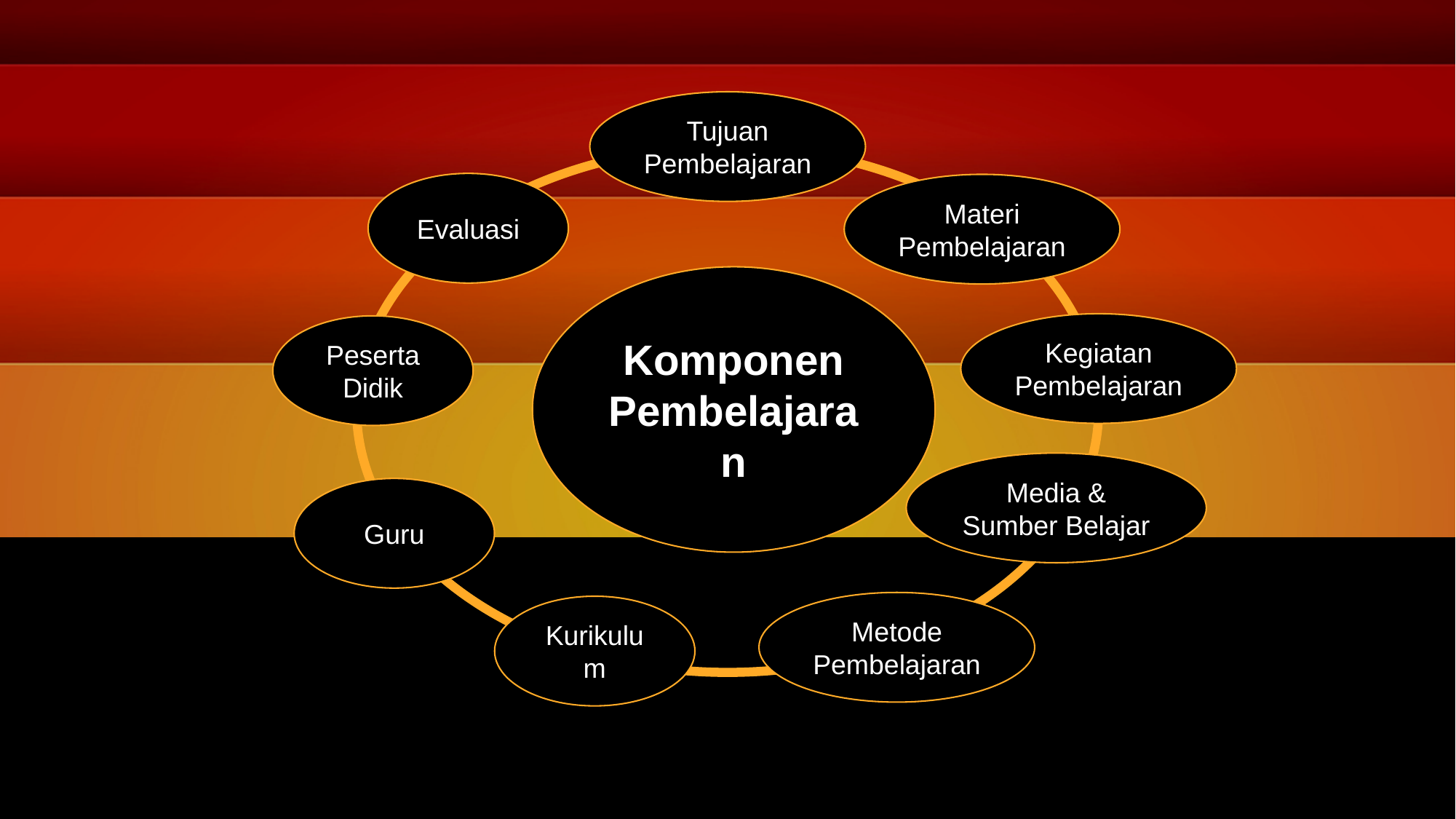

Tujuan Pembelajaran
Komponen Pembelajaran
Evaluasi
Materi Pembelajaran
Komponen Pembelajaran
Kegiatan Pembelajaran
Peserta Didik
Media & Sumber Belajar
Guru
Metode Pembelajaran
Kurikulum